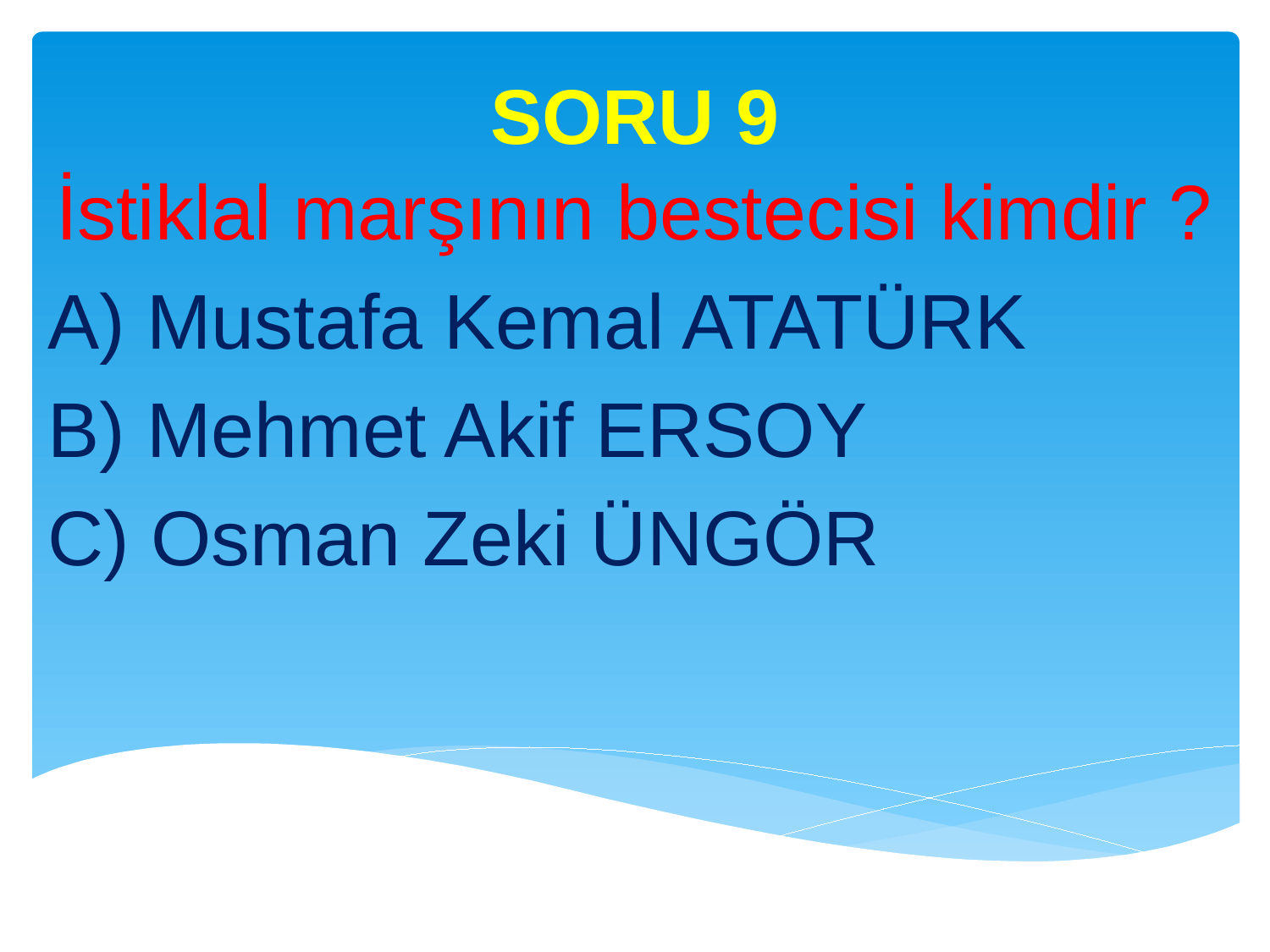

# SORU 9
İstiklal marşının bestecisi kimdir ?
A) Mustafa Kemal ATATÜRK
B) Mehmet Akif ERSOY
C) Osman Zeki ÜNGÖR